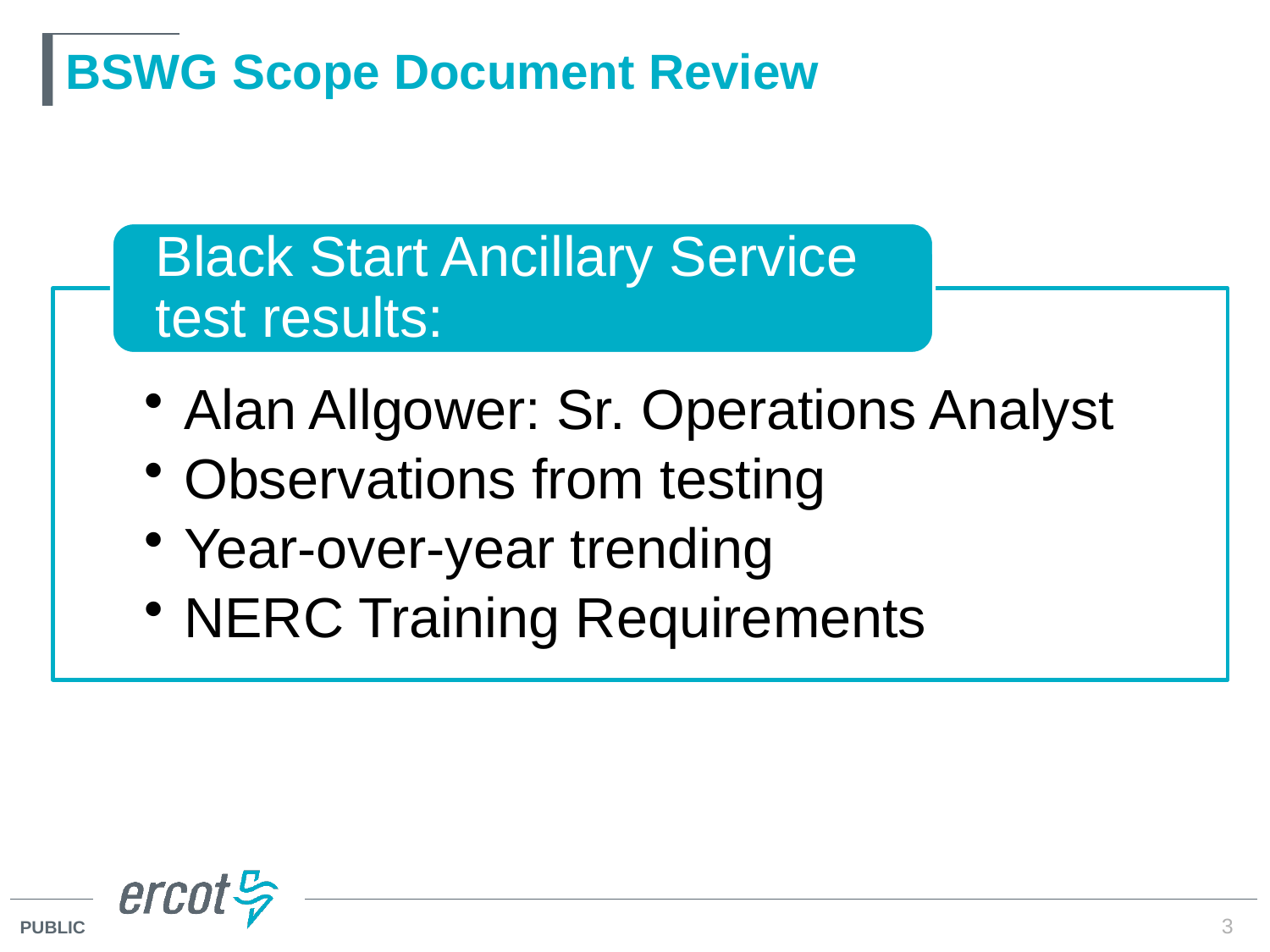

# BSWG Scope Document Review
Alan Allgower: Sr. Operations Analyst
Observations from testing
Year-over-year trending
NERC Training Requirements
Black Start Ancillary Service test results:

3